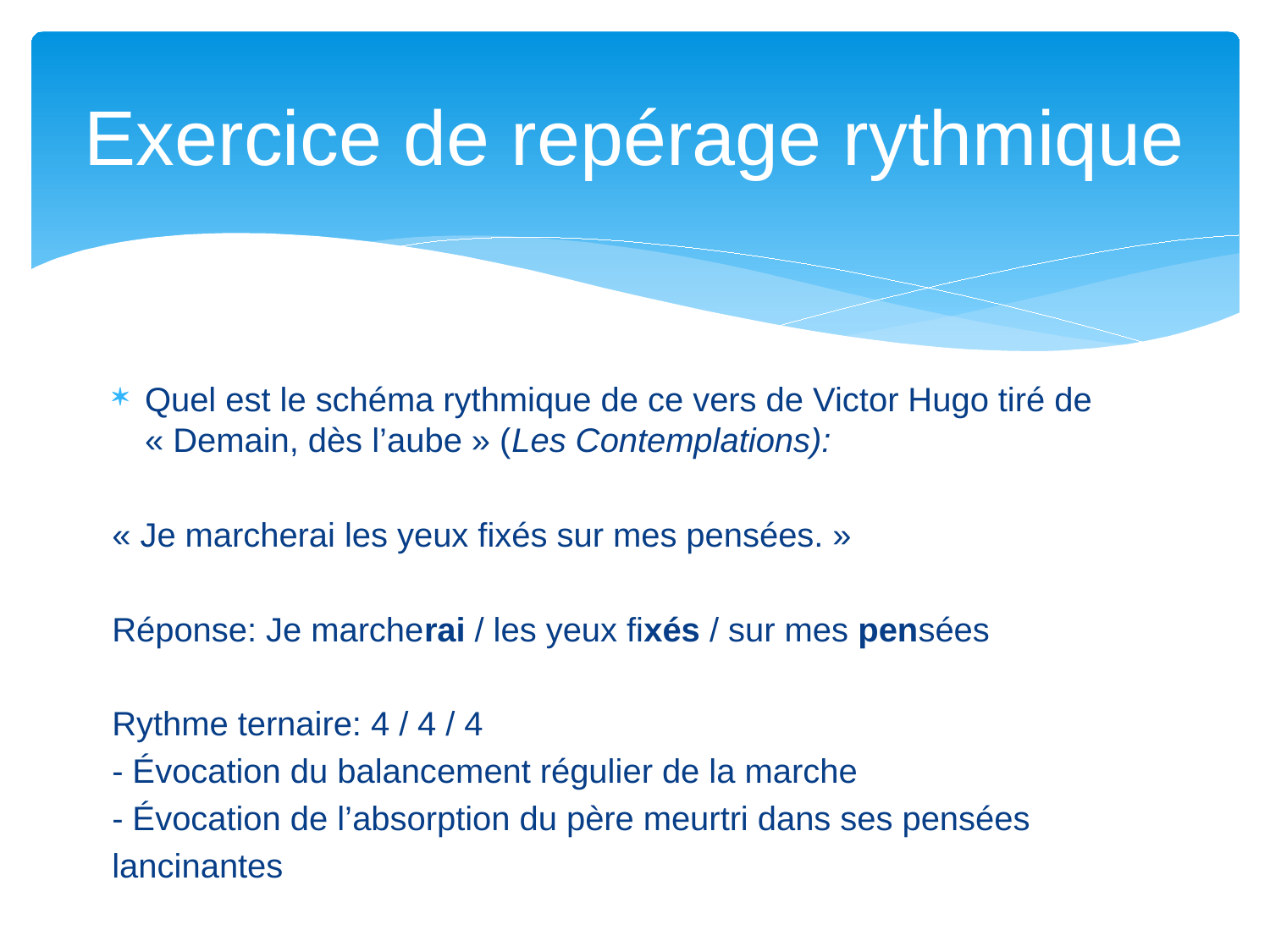

# Exercice de repérage rythmique
Quel est le schéma rythmique de ce vers de Victor Hugo tiré de « Demain, dès l’aube » (Les Contemplations):

« Je marcherai les yeux fixés sur mes pensées. »

Réponse: Je marcherai / les yeux fixés / sur mes pensées

Rythme ternaire: 4 / 4 / 4
- Évocation du balancement régulier de la marche
- Évocation de l’absorption du père meurtri dans ses pensées
lancinantes